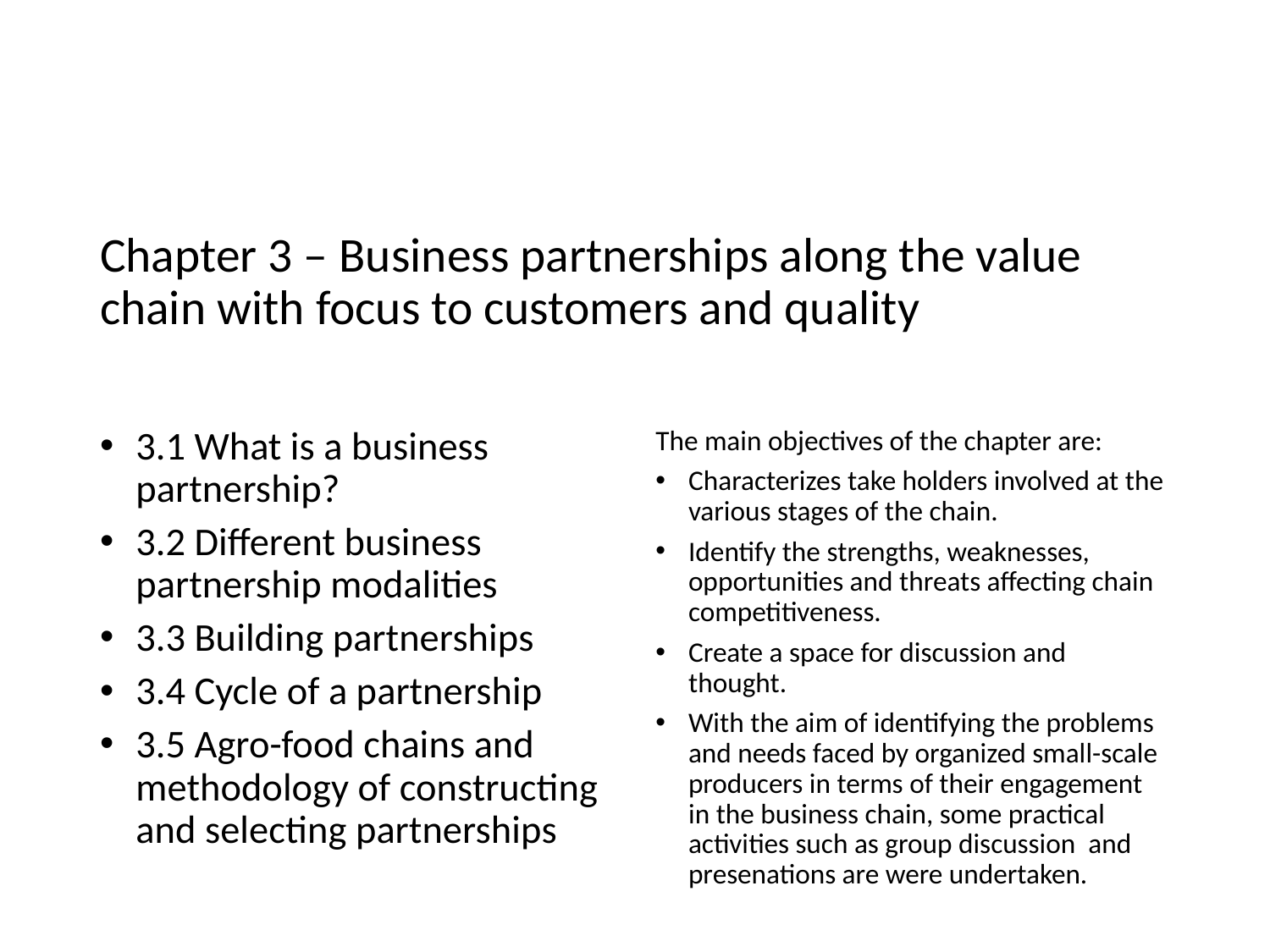

# Chapter 3 – Business partnerships along the value chain with focus to customers and quality
The main objectives of the chapter are:
Characterizes take holders involved at the various stages of the chain.
Identify the strengths, weaknesses, opportunities and threats affecting chain competitiveness.
Create a space for discussion and thought.
With the aim of identifying the problems and needs faced by organized small-scale producers in terms of their engagement in the business chain, some practical activities such as group discussion  and presenations are were undertaken.

3.1 What is a business partnership?
3.2 Different business partnership modalities
3.3 Building partnerships
3.4 Cycle of a partnership
3.5 Agro-food chains and methodology of constructing and selecting partnerships